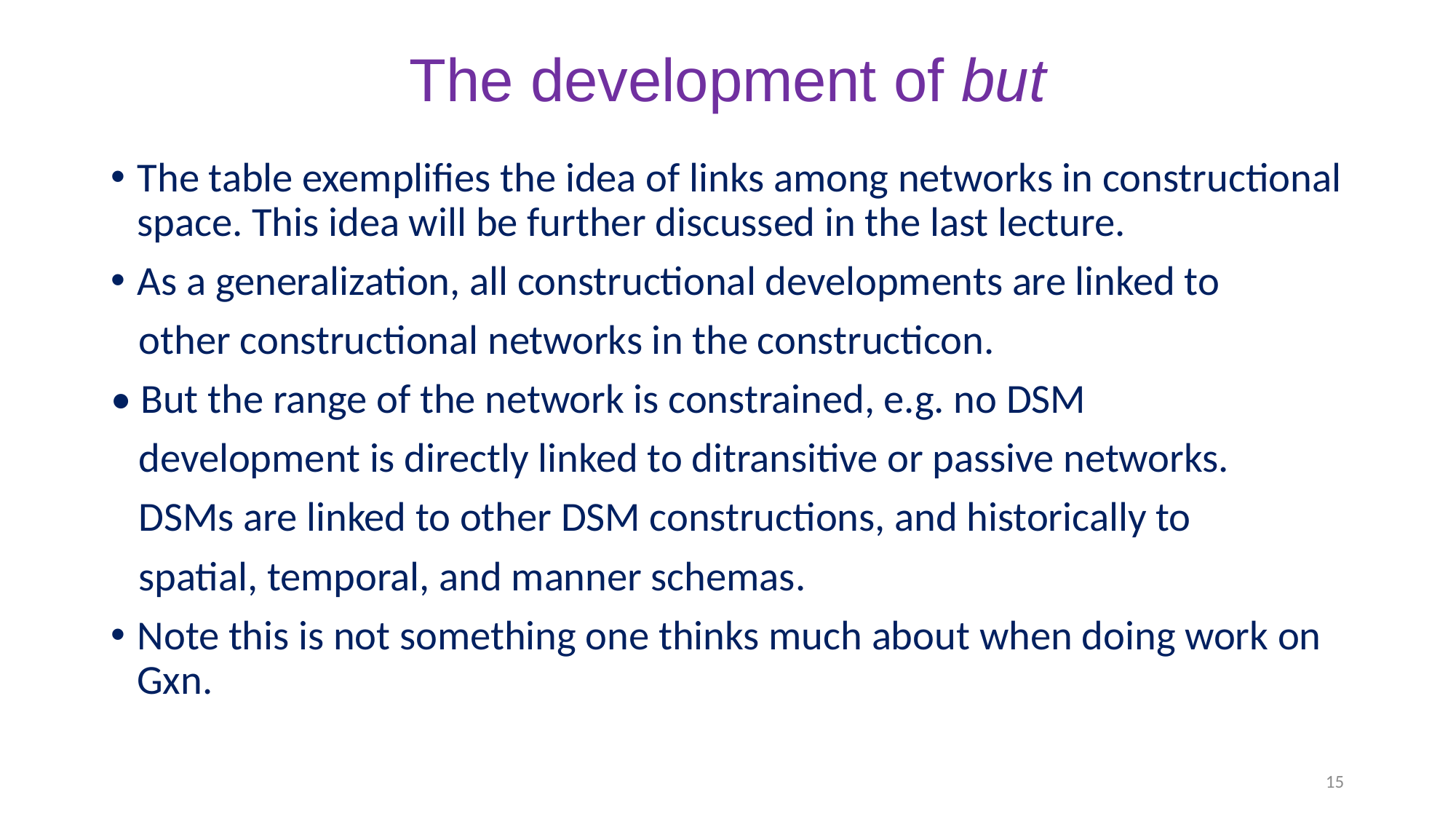

# The development of but
The table exemplifies the idea of links among networks in constructional space. This idea will be further discussed in the last lecture.
As a generalization, all constructional developments are linked to
   other constructional networks in the constructicon.
• But the range of the network is constrained, e.g. no DSM
   development is directly linked to ditransitive or passive networks.
   DSMs are linked to other DSM constructions, and historically to
   spatial, temporal, and manner schemas.
Note this is not something one thinks much about when doing work on Gxn.

15